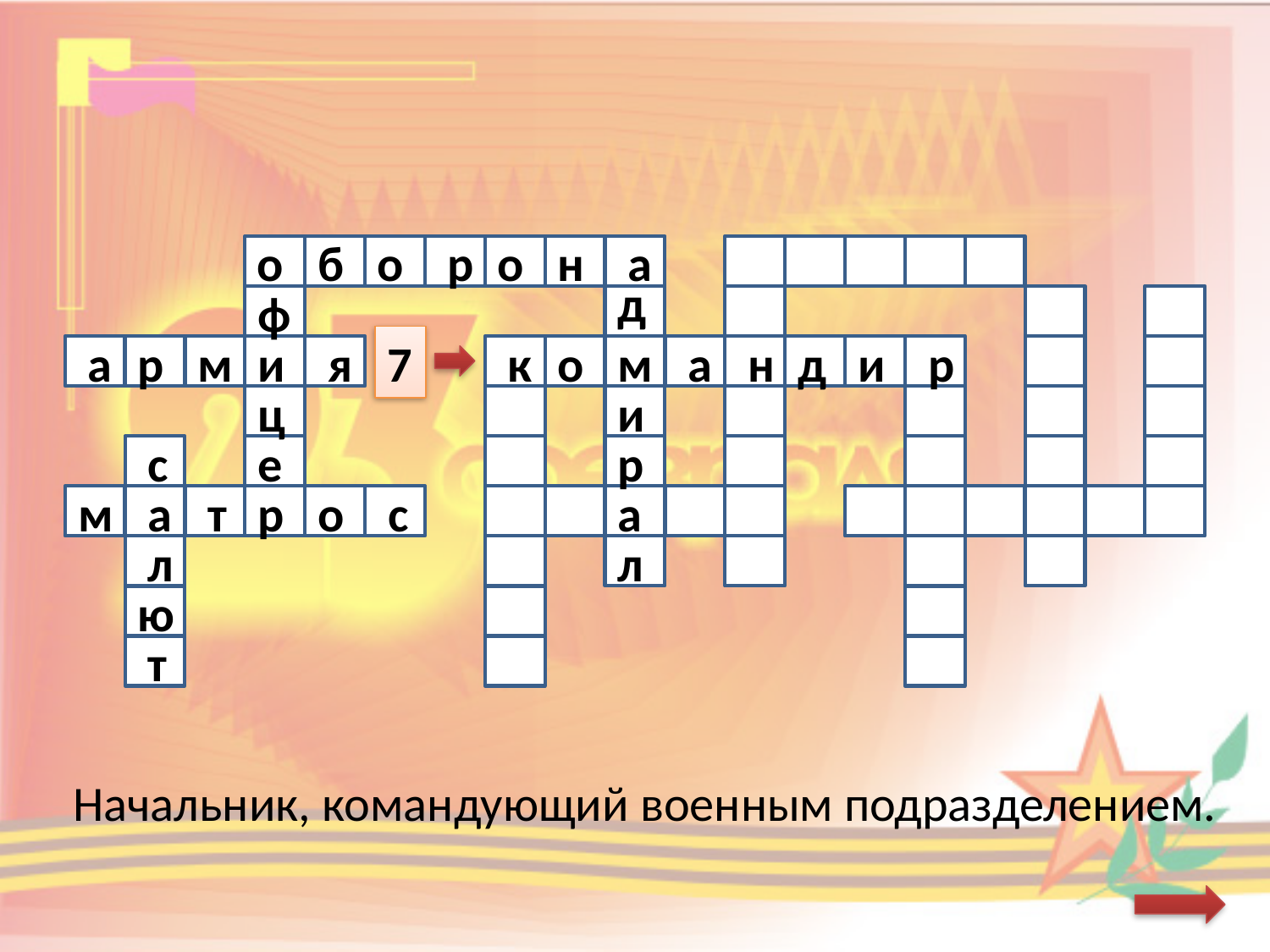

о
б
о
р
о
н
а

д
ф
а
р
м
и
я
7
к
о
м
а
н
д
и
р

ц
и
с
е
р
м
а
т
р
о
с
а
л
л
ю
т
Начальник, командующий военным подразделением.